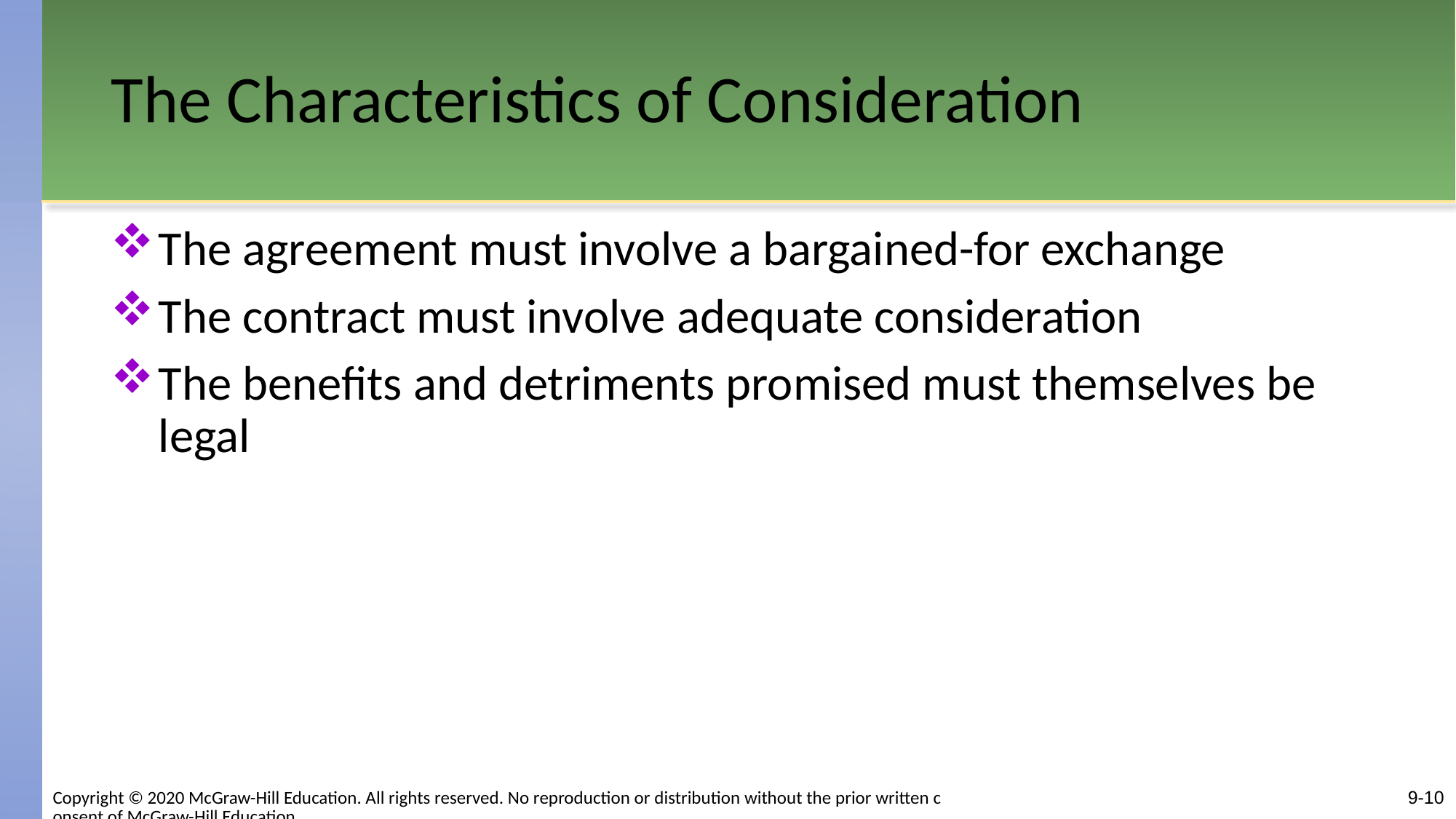

# The Characteristics of Consideration
The agreement must involve a bargained-for exchange
The contract must involve adequate consideration
The benefits and detriments promised must themselves be legal

9-10
Copyright © 2020 McGraw-Hill Education. All rights reserved. No reproduction or distribution without the prior written consent of McGraw-Hill Education.